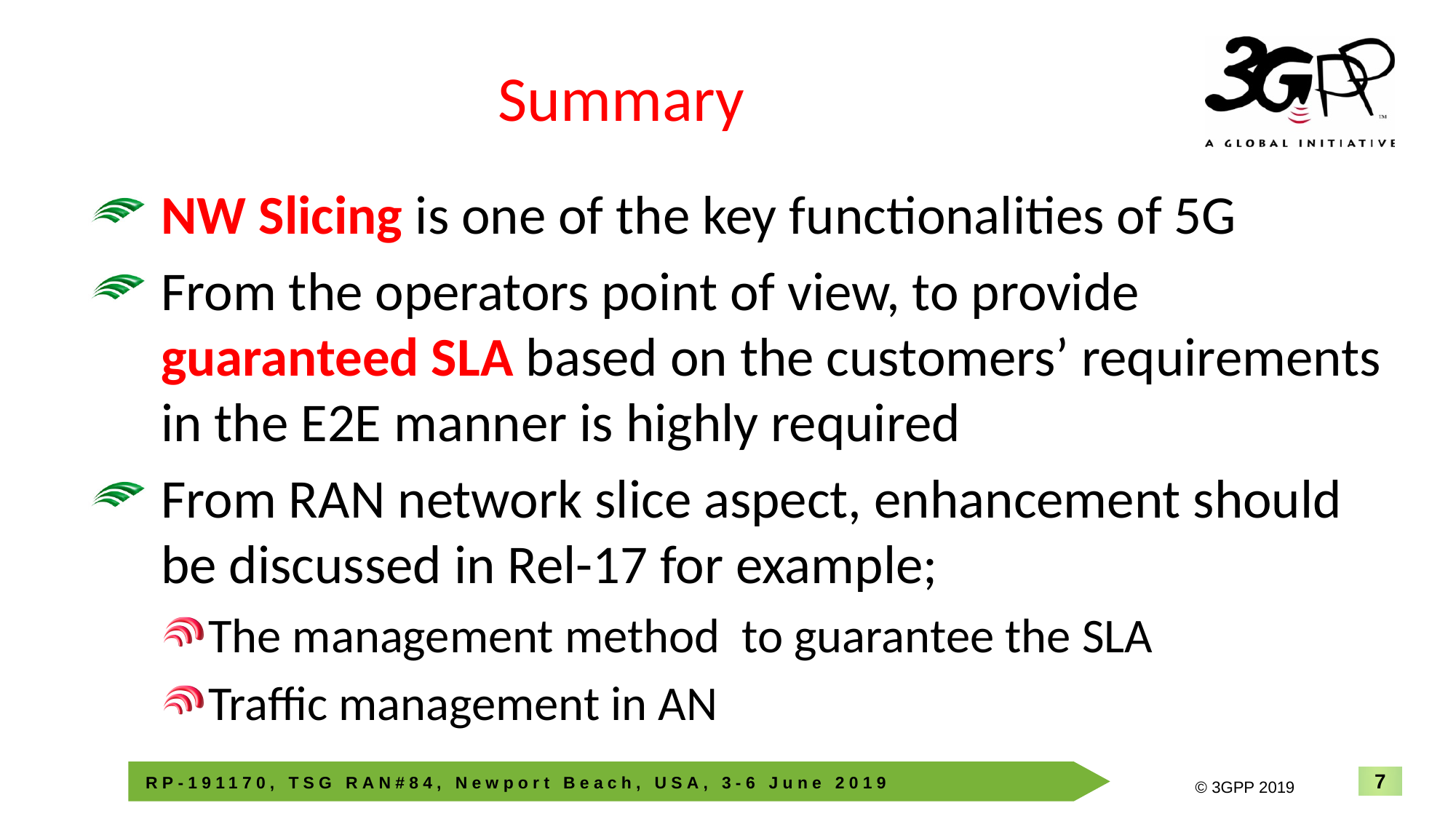

# Summary
NW Slicing is one of the key functionalities of 5G
From the operators point of view, to provide guaranteed SLA based on the customers’ requirements in the E2E manner is highly required
From RAN network slice aspect, enhancement should be discussed in Rel-17 for example;
The management method  to guarantee the SLA
Traffic management in AN